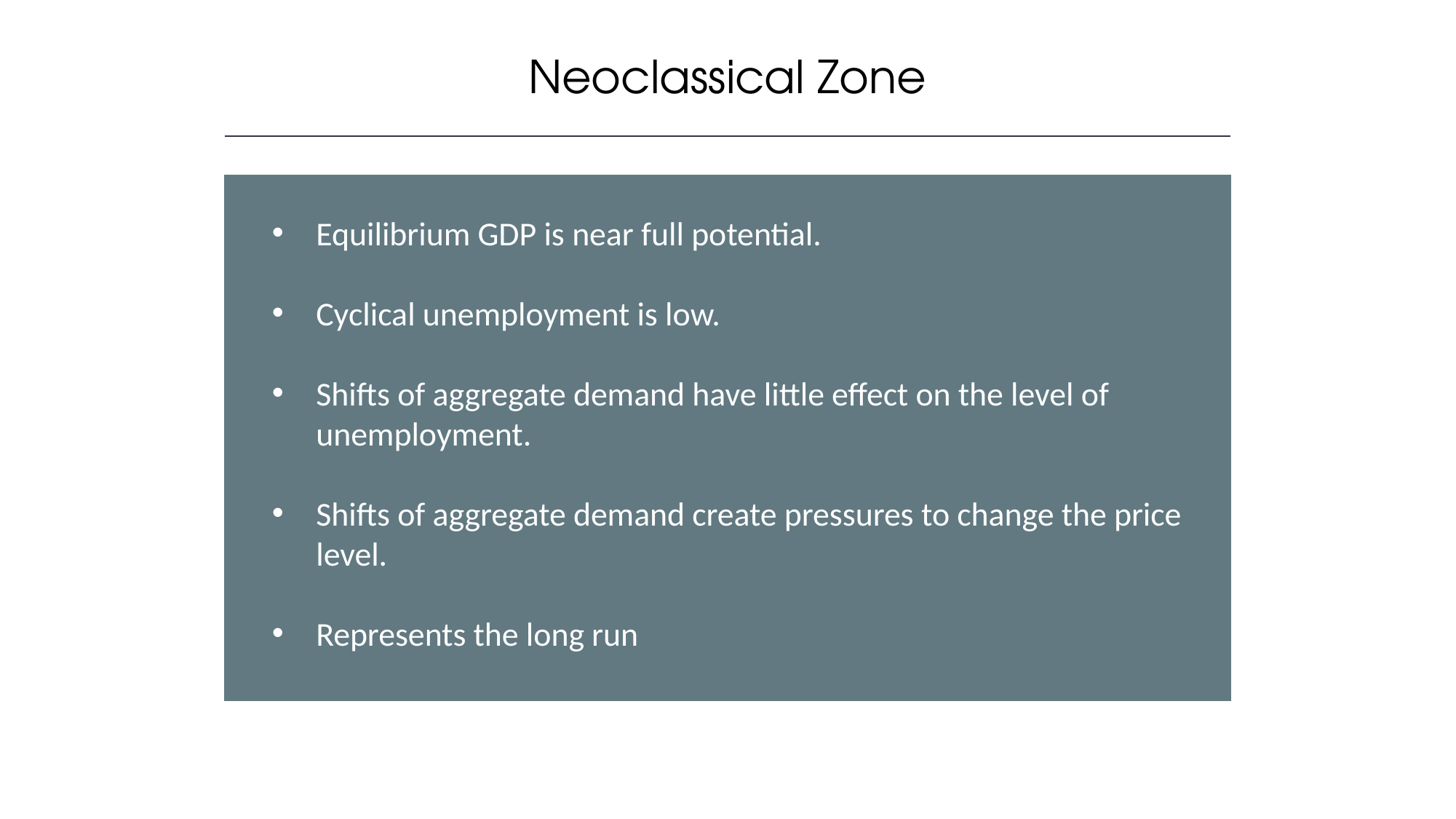

Neoclassical Zone
HAWKES LEARNING

Equilibrium GDP is near full potential.

Cyclical unemployment is low.

Shifts of aggregate demand have little effect on the level of unemployment.

Shifts of aggregate demand create pressures to change the price level.

Represents the long run

Both substitution bias and quality/new goods bias tend to overstate the negative impact of inflation on consumers.